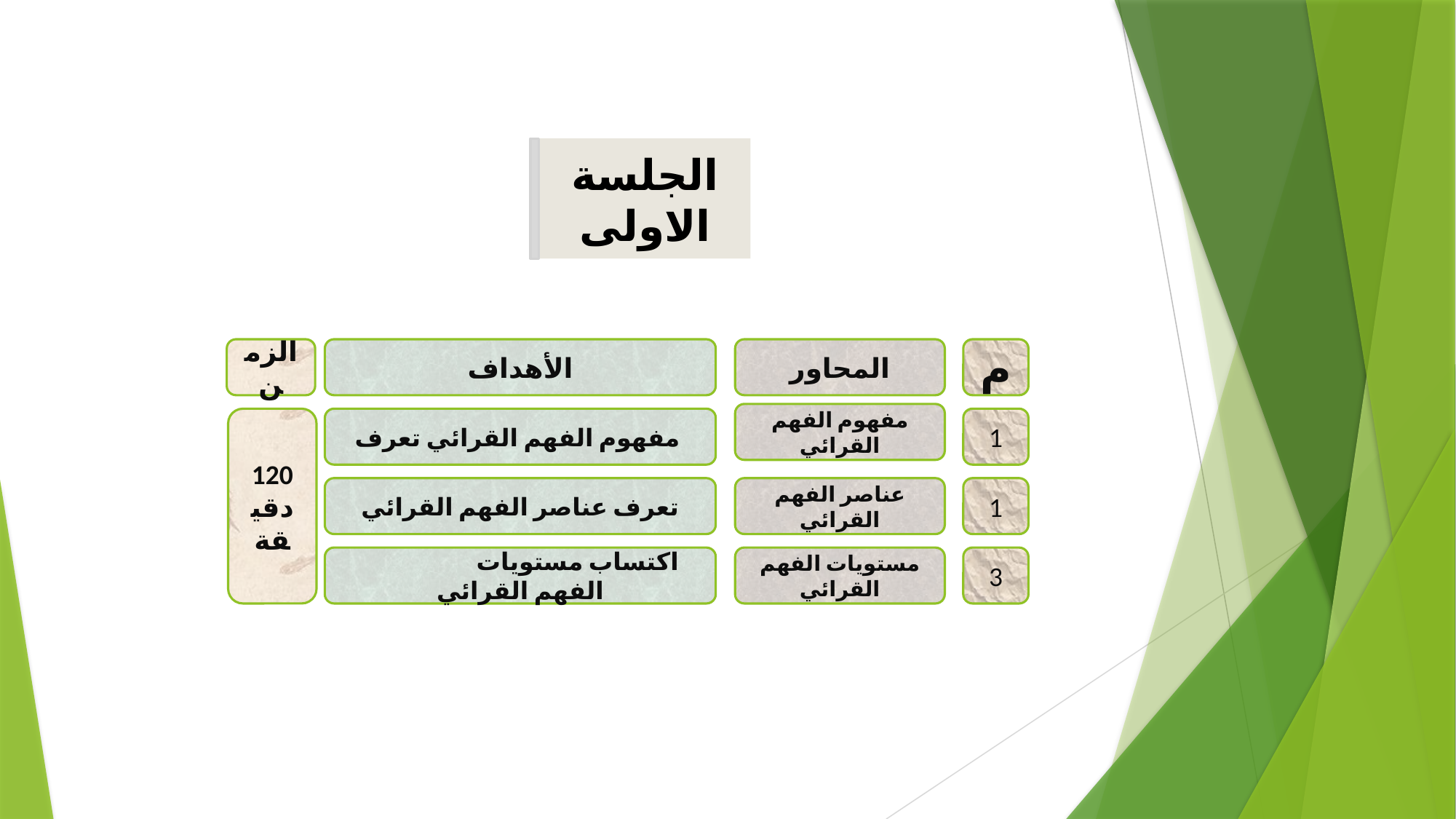

الجلسة الاولى
الزمن
الأهداف
المحاور
م
مفهوم الفهم القرائي
120
دقيقة
مفهوم الفهم القرائي تعرف
1
تعرف عناصر الفهم القرائي
عناصر الفهم القرائي
1
	 اكتساب مستويات الفهم القرائي
مستويات الفهم القرائي
3